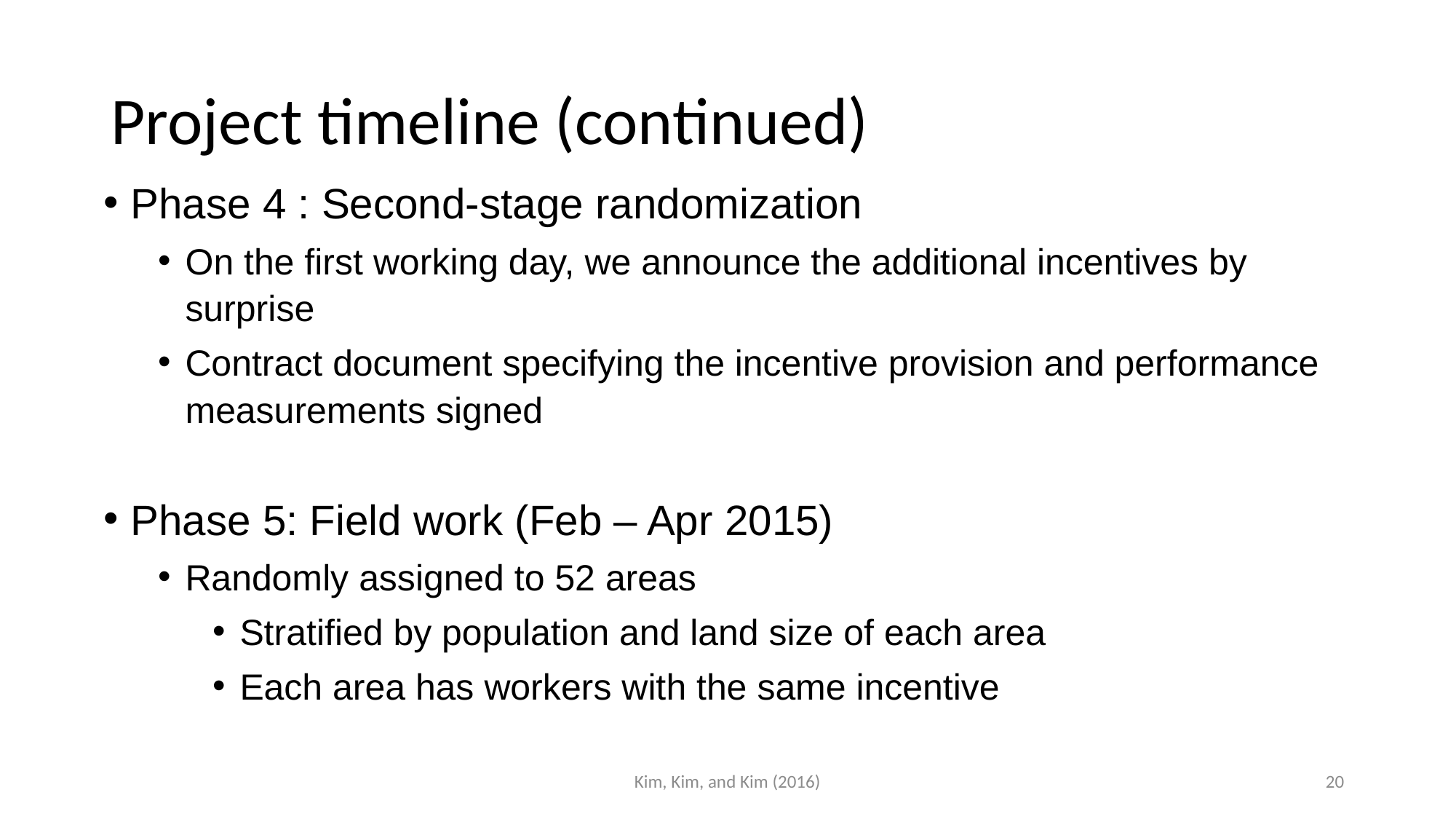

# Project timeline (continued)
Phase 4 : Second-stage randomization
On the first working day, we announce the additional incentives by surprise
Contract document specifying the incentive provision and performance measurements signed

Phase 5: Field work (Feb – Apr 2015)
Randomly assigned to 52 areas
Stratified by population and land size of each area
Each area has workers with the same incentive

Kim, Kim, and Kim (2016)
20